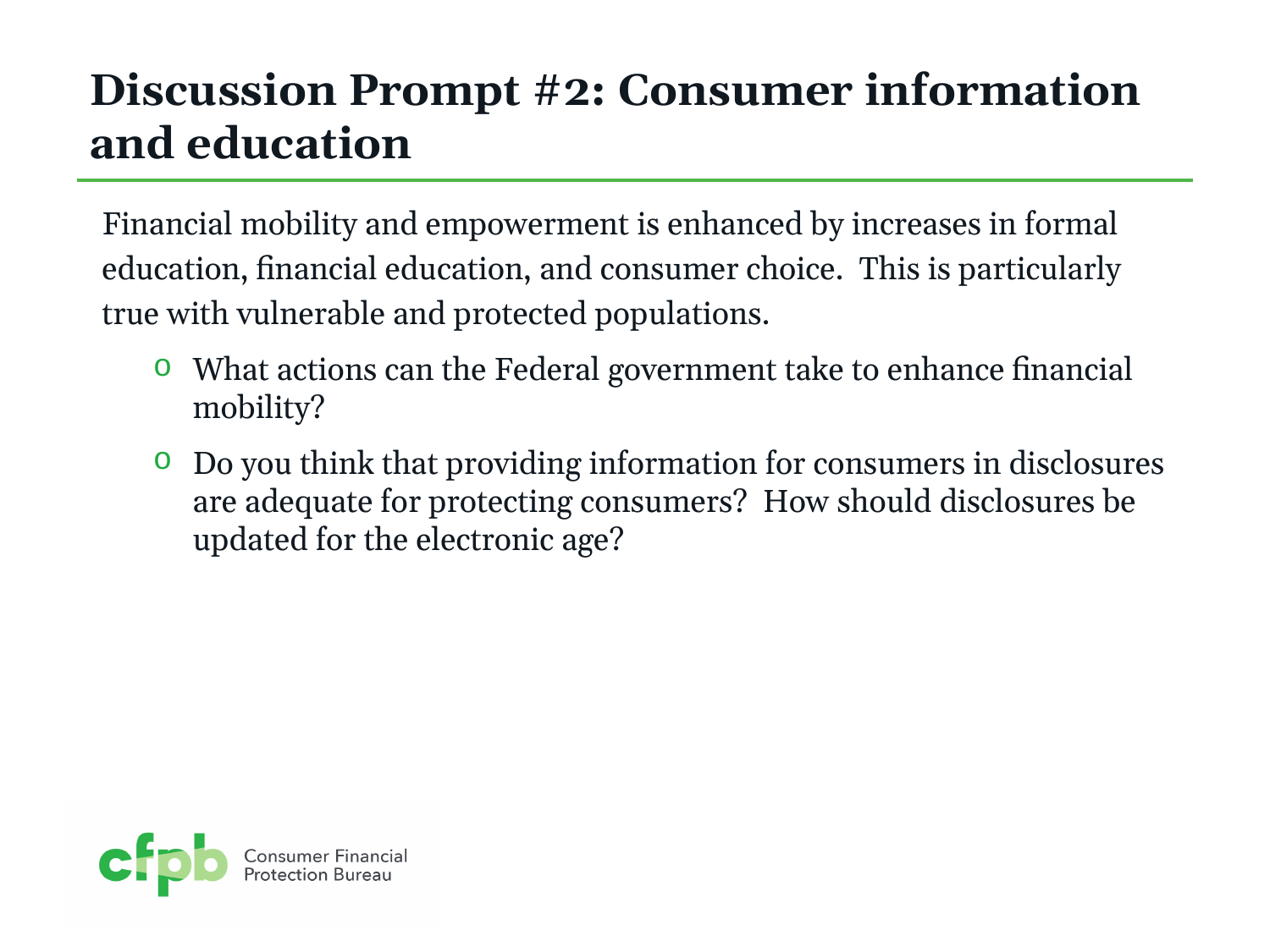

# Discussion Prompt #2: Consumer information and education
Financial mobility and empowerment is enhanced by increases in formal education, financial education, and consumer choice.  This is particularly true with vulnerable and protected populations.
What actions can the Federal government take to enhance financial mobility?
Do you think that providing information for consumers in disclosures are adequate for protecting consumers?  How should disclosures be updated for the electronic age?